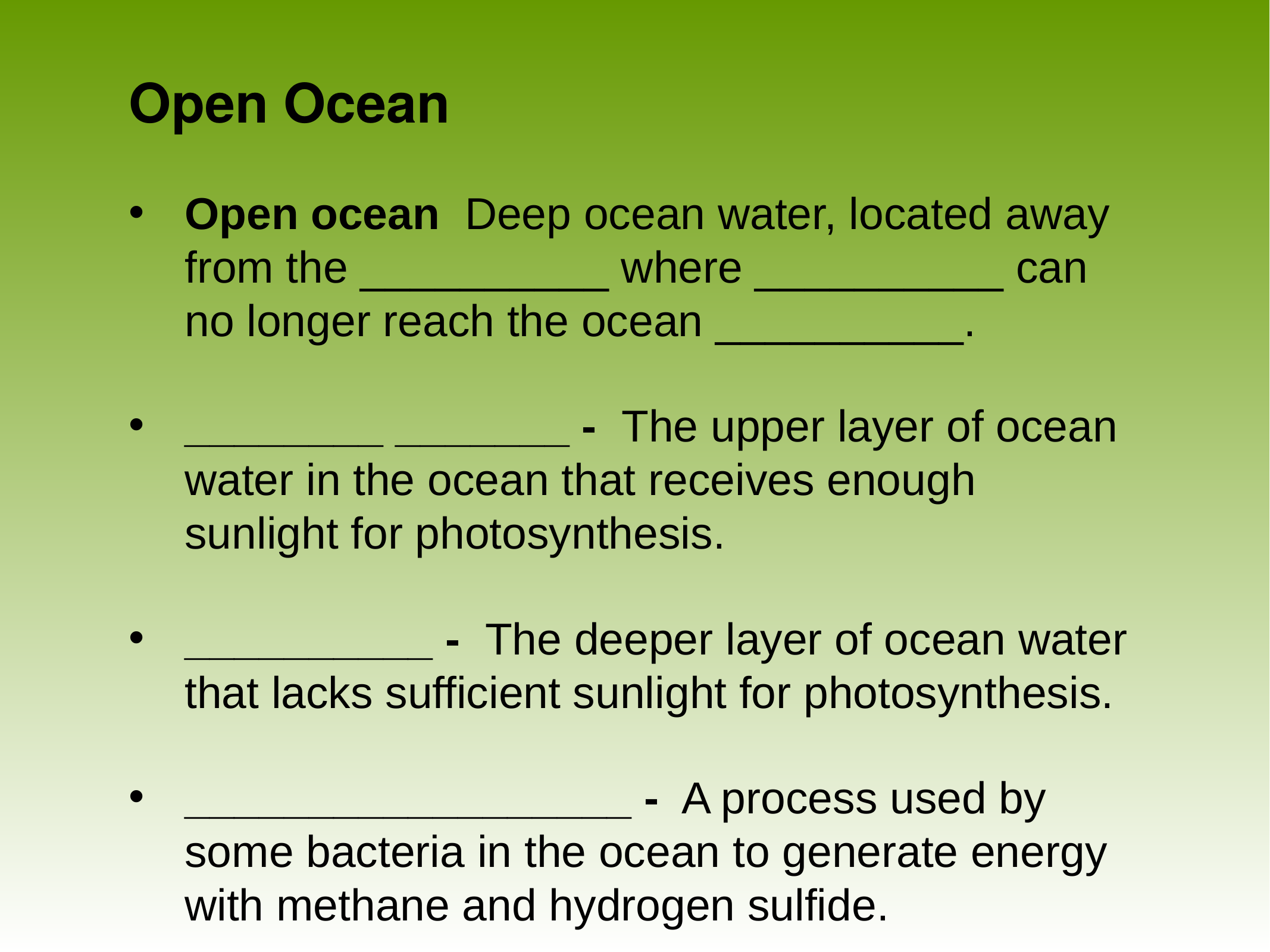

# Open Ocean
Open ocean  Deep ocean water, located away from the __________ where __________ can no longer reach the ocean __________.
________ _______ -  The upper layer of ocean water in the ocean that receives enough sunlight for photosynthesis.
__________ -  The deeper layer of ocean water that lacks sufficient sunlight for photosynthesis.
__________________ -  A process used by some bacteria in the ocean to generate energy with methane and hydrogen sulfide.